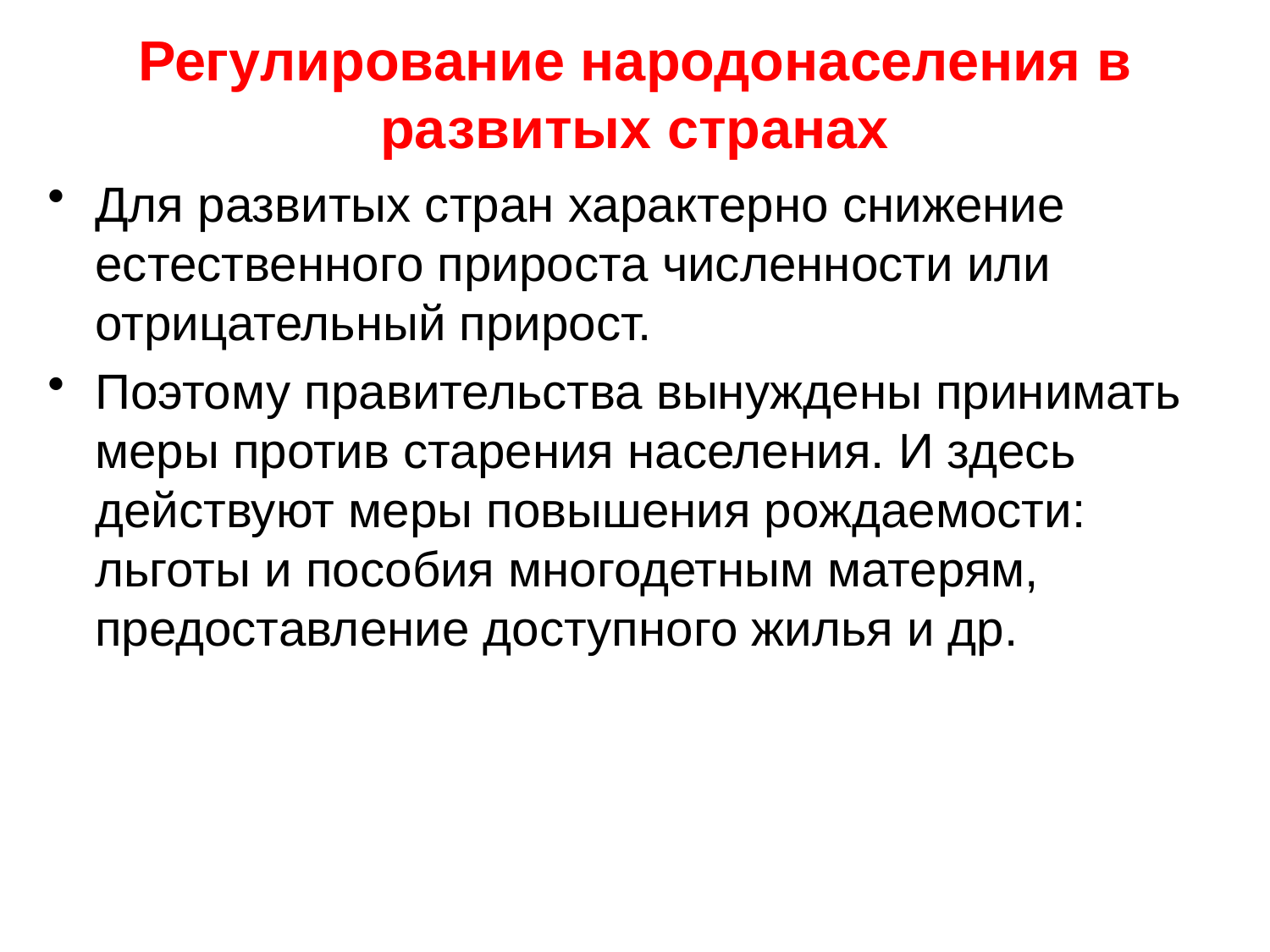

# Регулирование народонаселения в развитых странах
Для развитых стран характерно снижение естественного прироста численности или отрицательный прирост.
Поэтому правительства вынуждены принимать меры против старения населения. И здесь действуют меры повышения рождаемости: льготы и пособия многодетным матерям, предоставление доступного жилья и др.